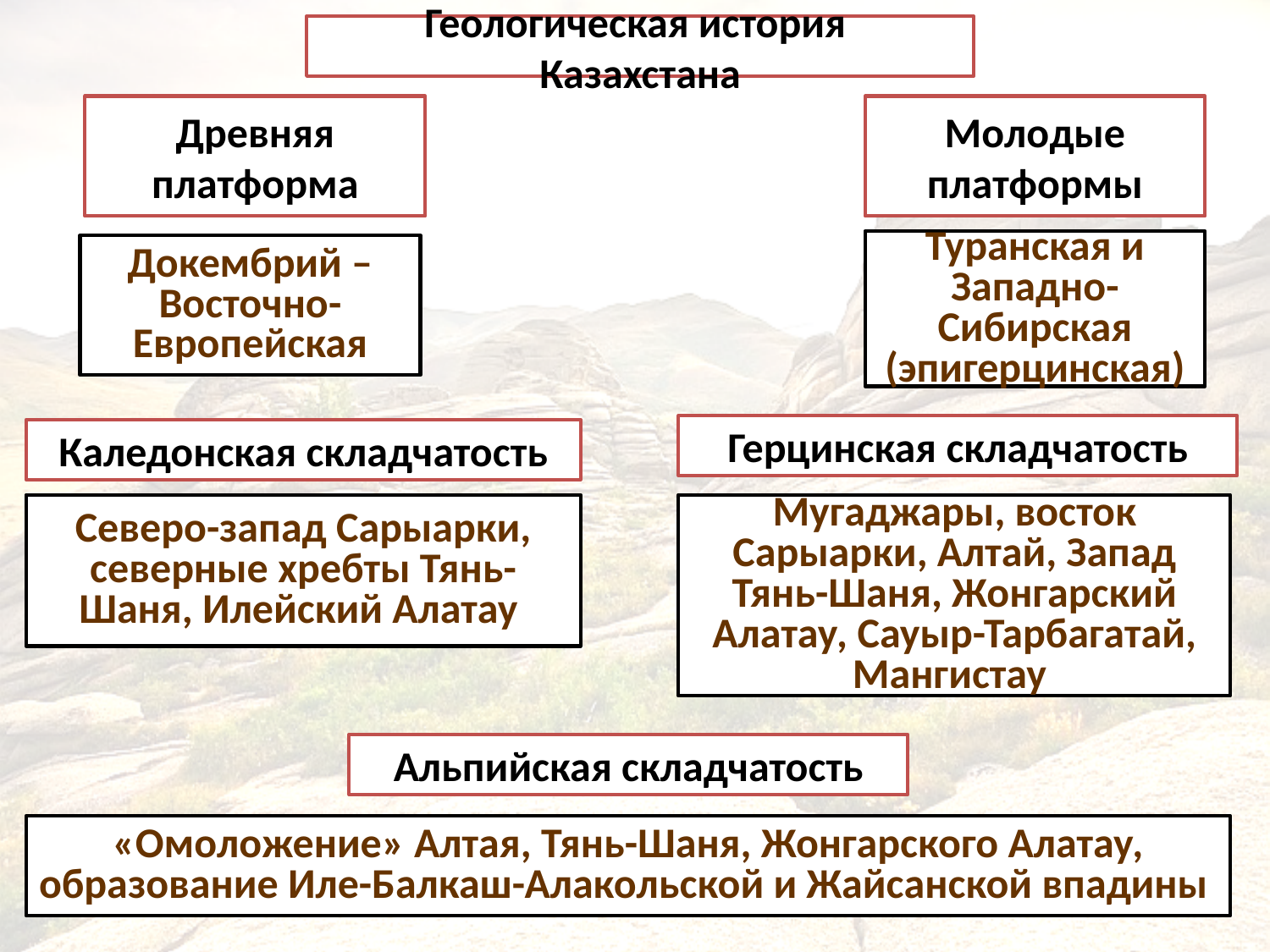

Геологическая история  Казахстана
Древняя платформа
Молодые платформы
Туранская и Западно-Сибирская (эпигерцинская)
Докембрий – Восточно-Европейская
Герцинская складчатость
Каледонская складчатость
Мугаджары, восток Сарыарки, Алтай, Запад Тянь-Шаня, Жонгарский Алатау, Сауыр-Тарбагатай, Мангистау
Северо-запад Сарыарки, северные хребты Тянь-Шаня, Илейский Алатау
Альпийская складчатость
«Омоложение» Алтая, Тянь-Шаня, Жонгарского Алатау, образование Иле-Балкаш-Алакольской и Жайсанской впадины